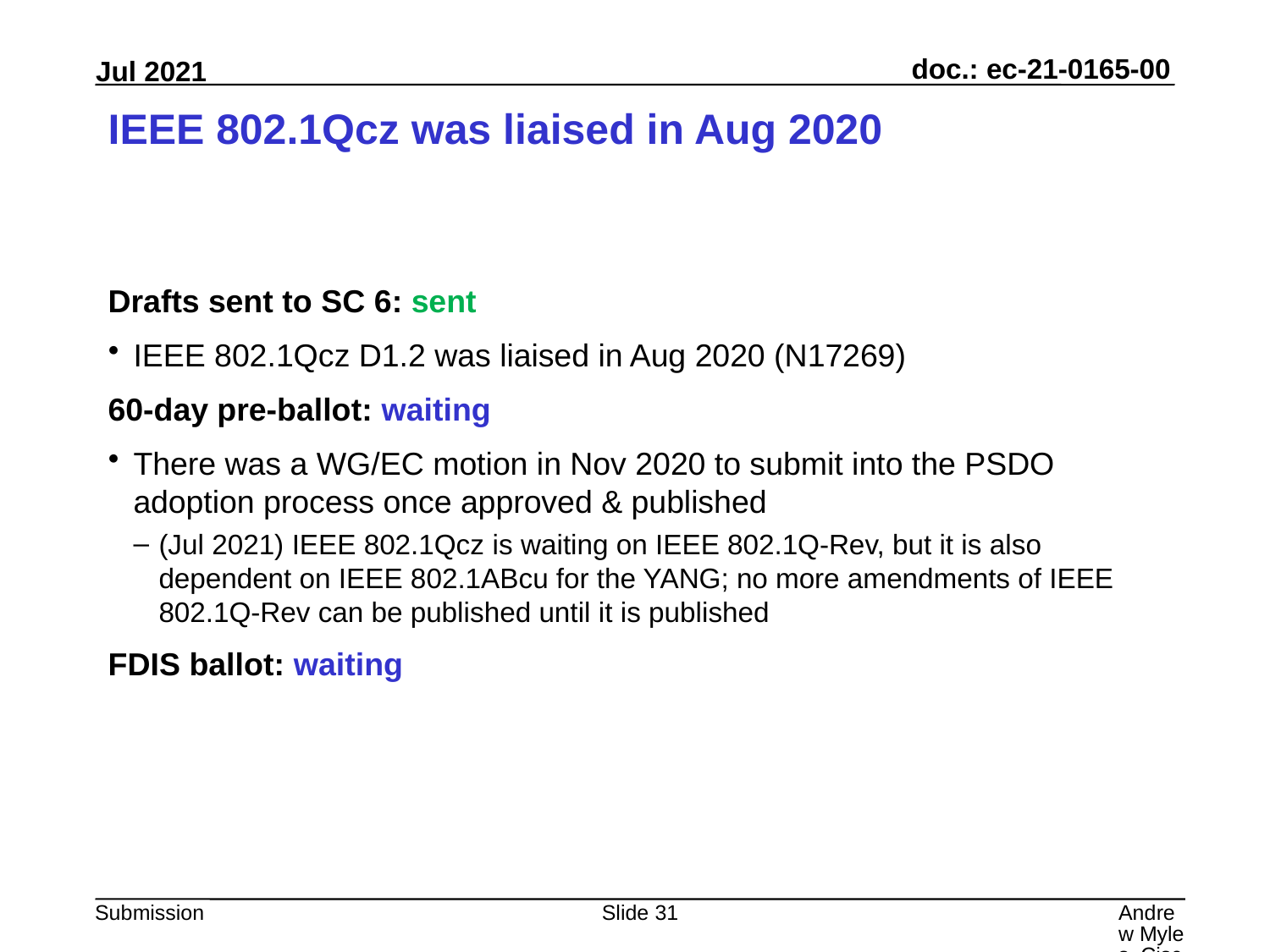

# IEEE 802.1Qcz was liaised in Aug 2020
Drafts sent to SC 6: sent
IEEE 802.1Qcz D1.2 was liaised in Aug 2020 (N17269)
60-day pre-ballot: waiting
There was a WG/EC motion in Nov 2020 to submit into the PSDO adoption process once approved & published
(Jul 2021) IEEE 802.1Qcz is waiting on IEEE 802.1Q-Rev, but it is also dependent on IEEE 802.1ABcu for the YANG; no more amendments of IEEE 802.1Q-Rev can be published until it is published
FDIS ballot: waiting

Slide 31
Andrew Myles, Cisco